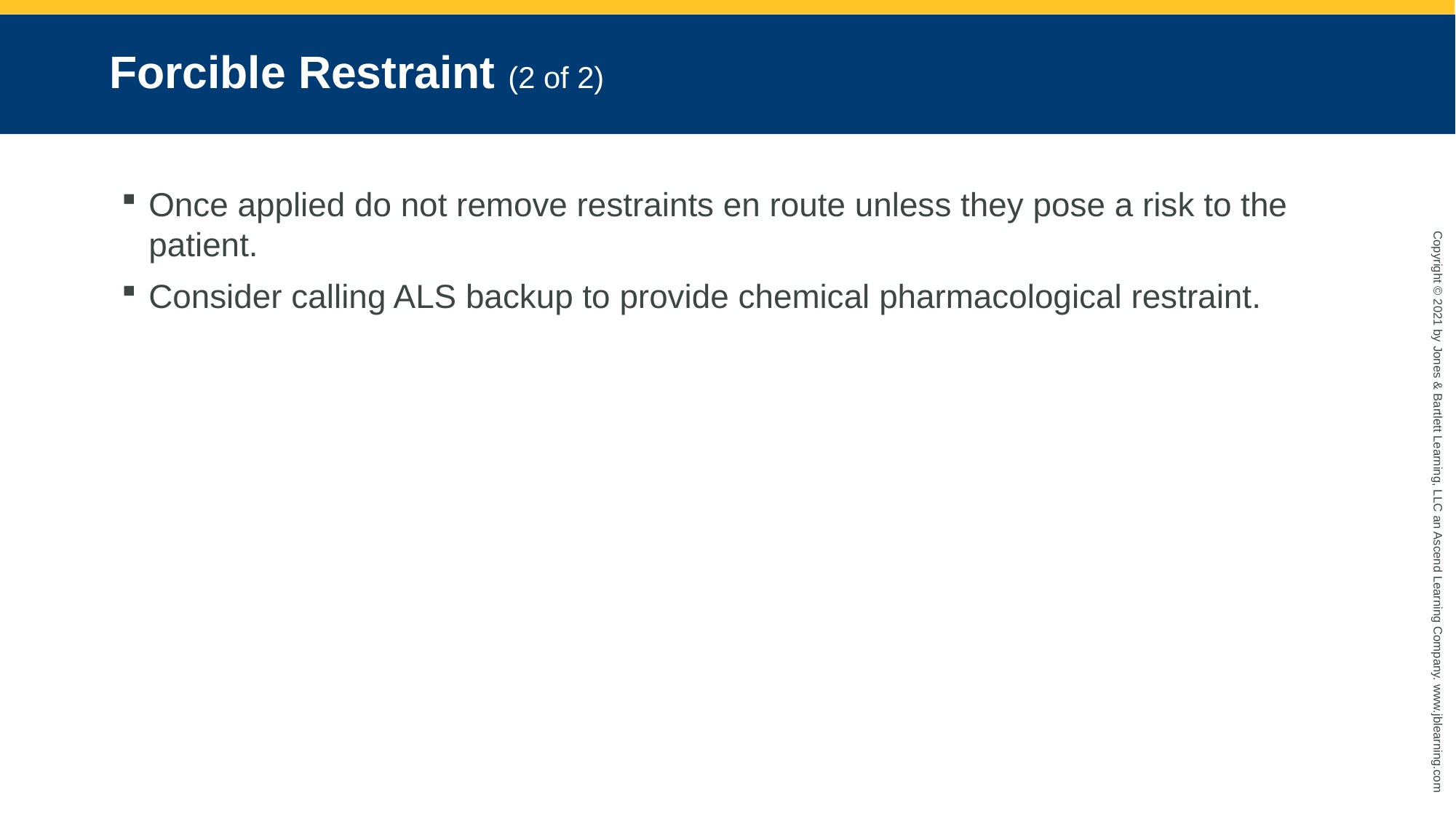

# Forcible Restraint (2 of 2)
Once applied do not remove restraints en route unless they pose a risk to the patient.
Consider calling ALS backup to provide chemical pharmacological restraint.